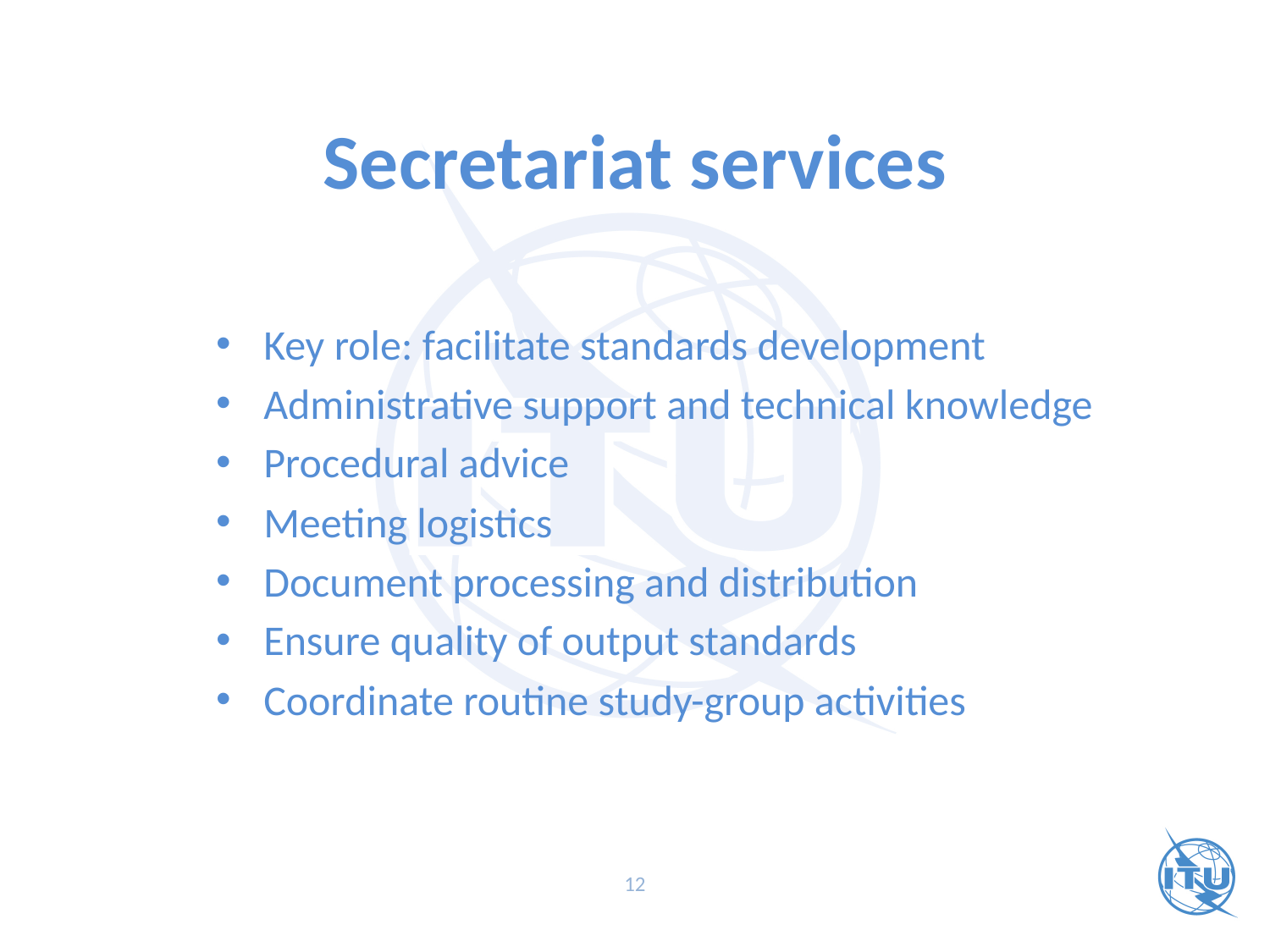

# Secretariat services
Key role: facilitate standards development
Administrative support and technical knowledge
Procedural advice
Meeting logistics
Document processing and distribution
Ensure quality of output standards
Coordinate routine study-group activities

12